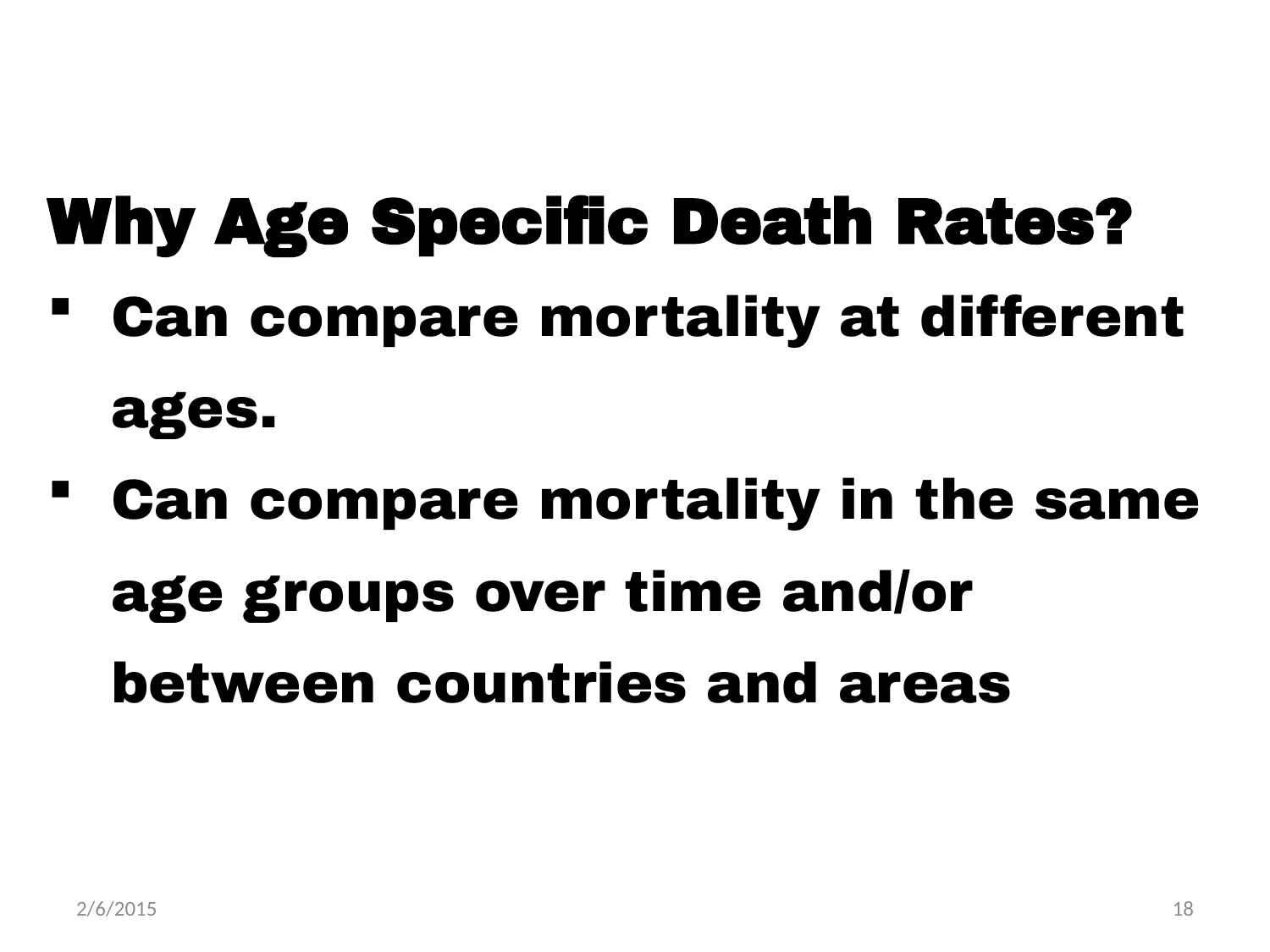

Why Age Specific Death Rates?
Can compare mortality at different ages.
Can compare mortality in the same age groups over time and/or between countries and areas
2/6/2015
18